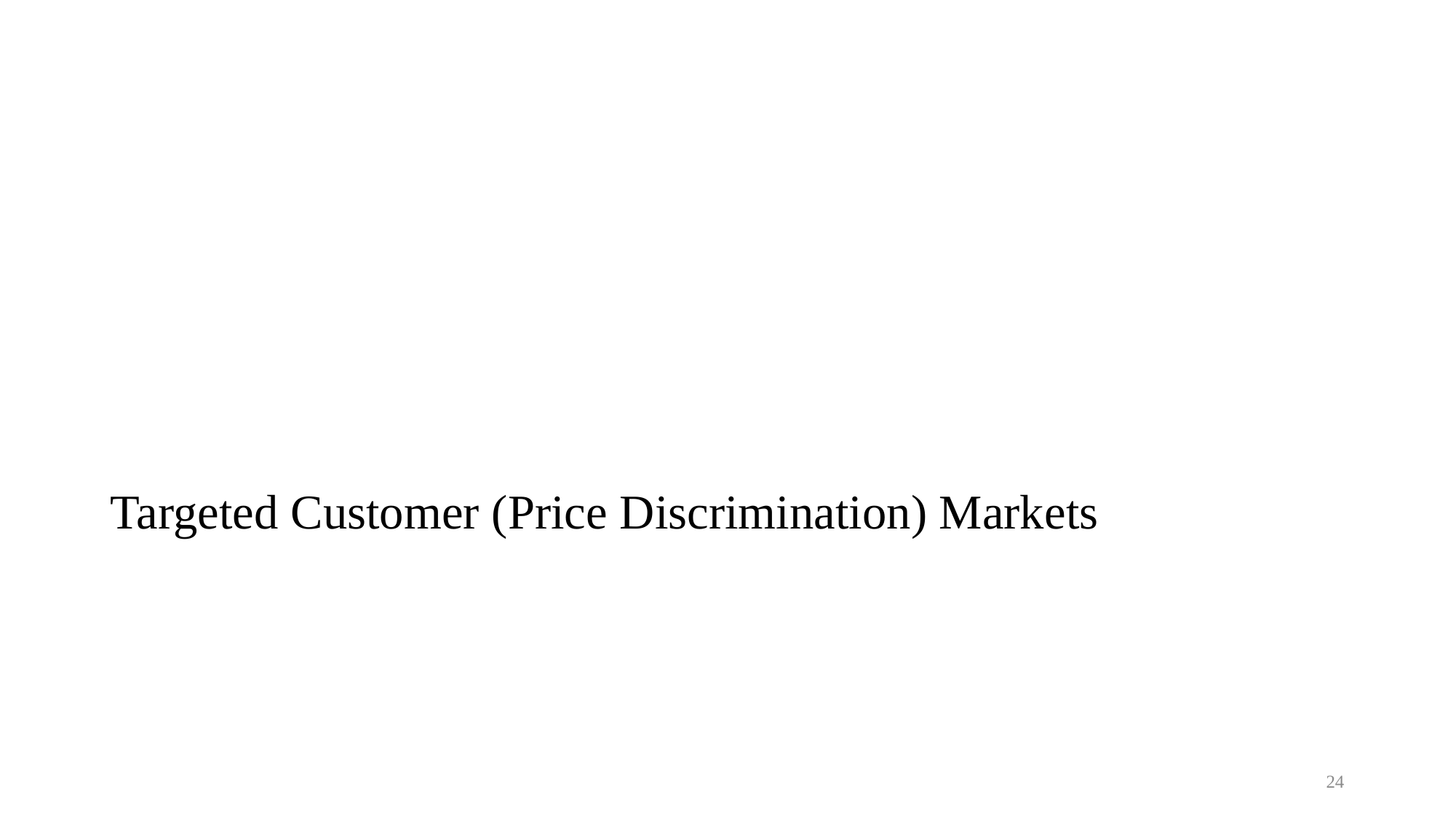

# Targeted Customer (Price Discrimination) Markets

24